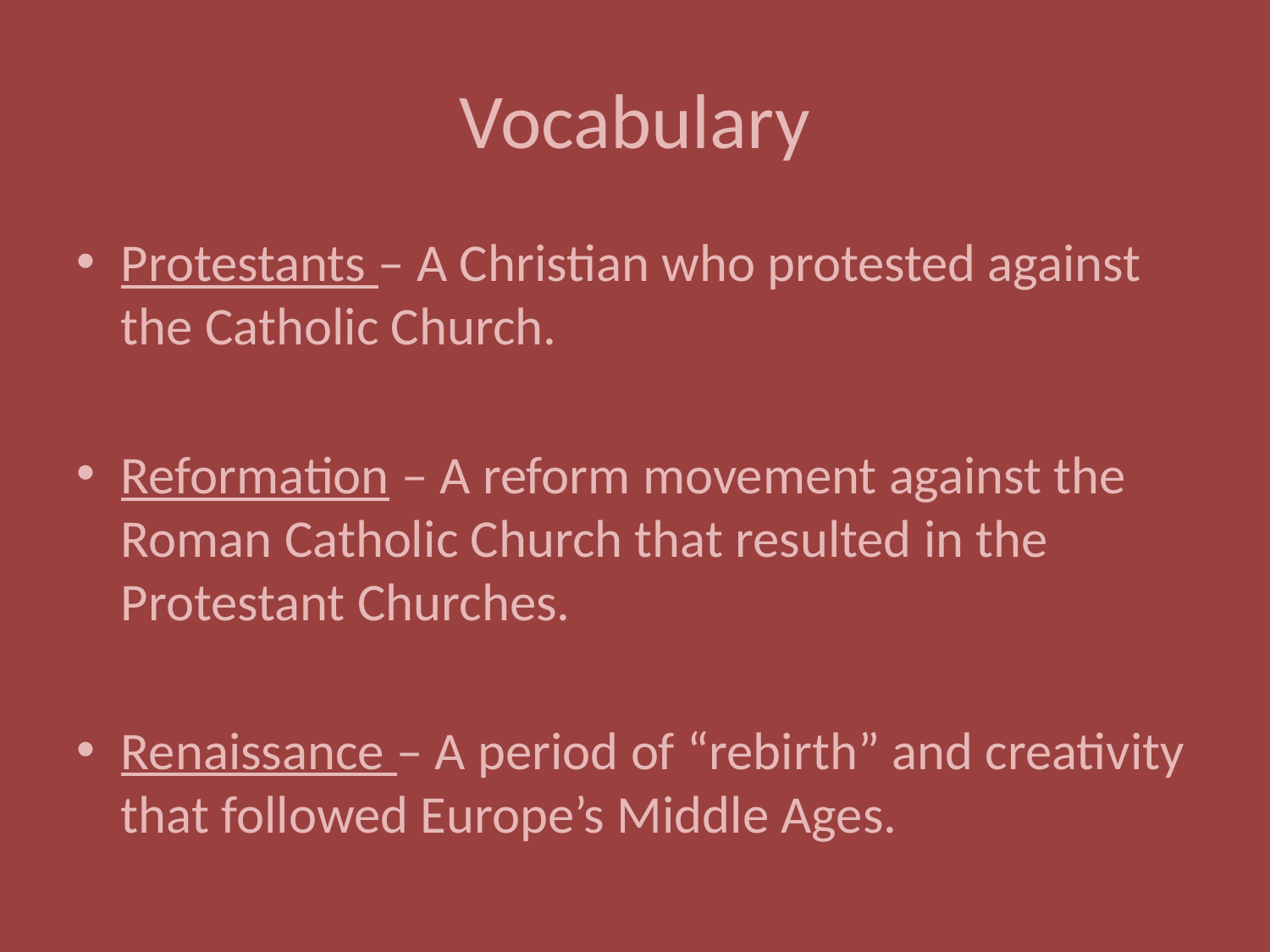

# Vocabulary
Protestants – A Christian who protested against the Catholic Church.

Reformation – A reform movement against the Roman Catholic Church that resulted in the Protestant Churches.

Renaissance – A period of “rebirth” and creativity that followed Europe’s Middle Ages.